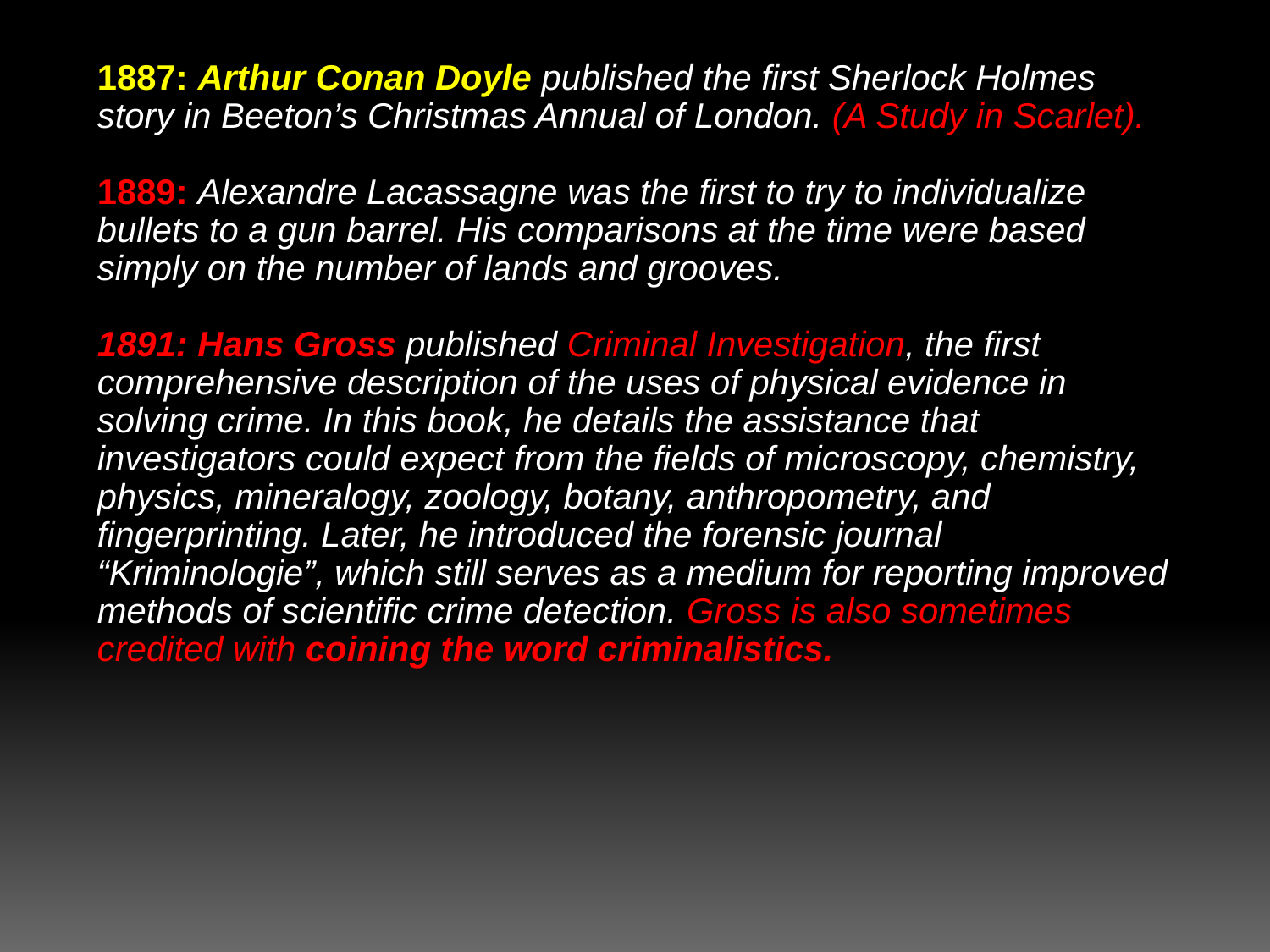

1887: Arthur Conan Doyle published the first Sherlock Holmes story in Beeton’s Christmas Annual of London. (A Study in Scarlet).

1889: Alexandre Lacassagne was the first to try to individualize bullets to a gun barrel. His comparisons at the time were based simply on the number of lands and grooves.

1891: Hans Gross published Criminal Investigation, the first comprehensive description of the uses of physical evidence in solving crime. In this book, he details the assistance that investigators could expect from the fields of microscopy, chemistry, physics, mineralogy, zoology, botany, anthropometry, and fingerprinting. Later, he introduced the forensic journal “Kriminologie”, which still serves as a medium for reporting improved methods of scientific crime detection. Gross is also sometimes credited with coining the word criminalistics.